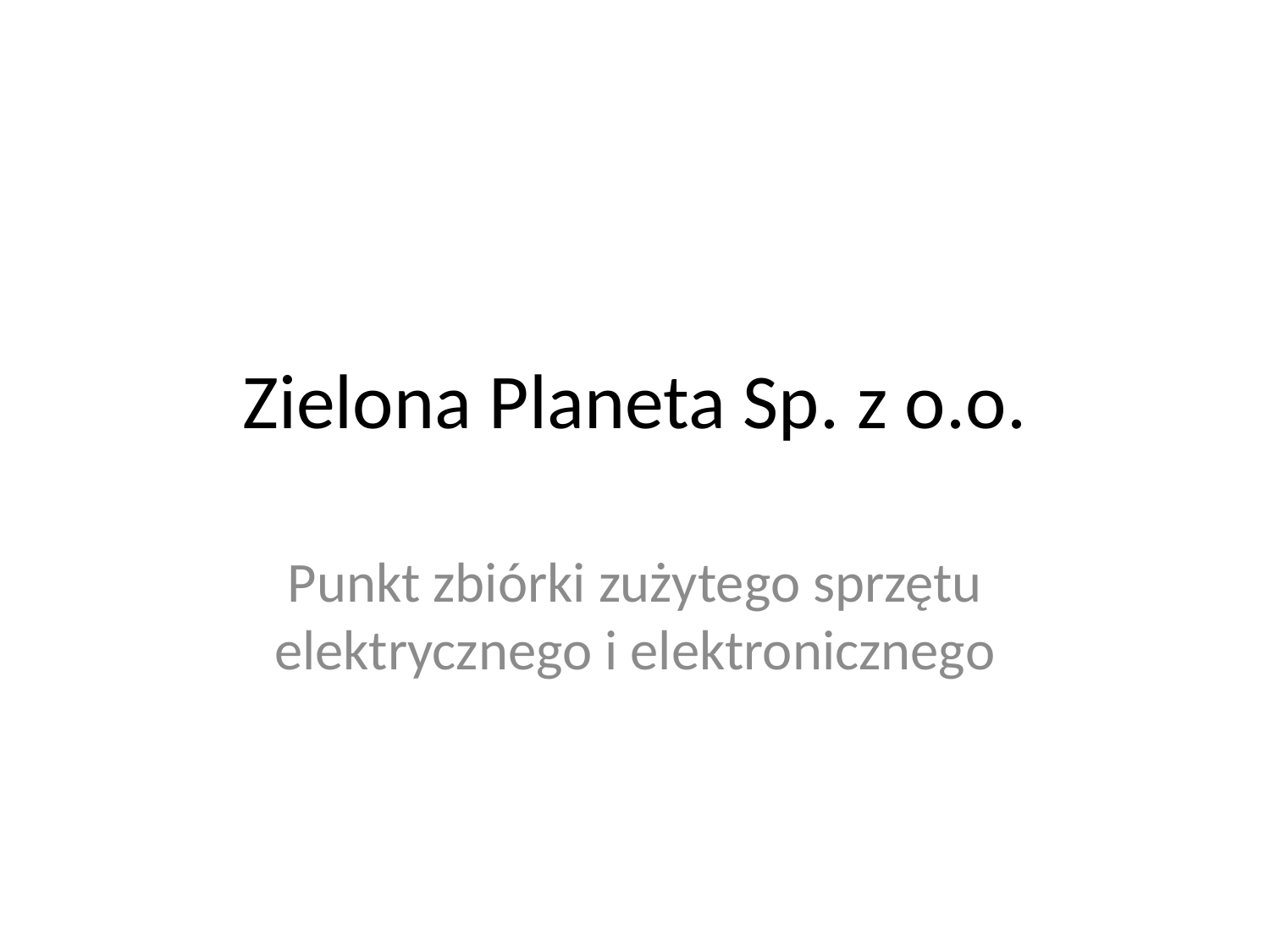

# Zielona Planeta Sp. z o.o.
Punkt zbiórki zużytego sprzętu elektrycznego i elektronicznego